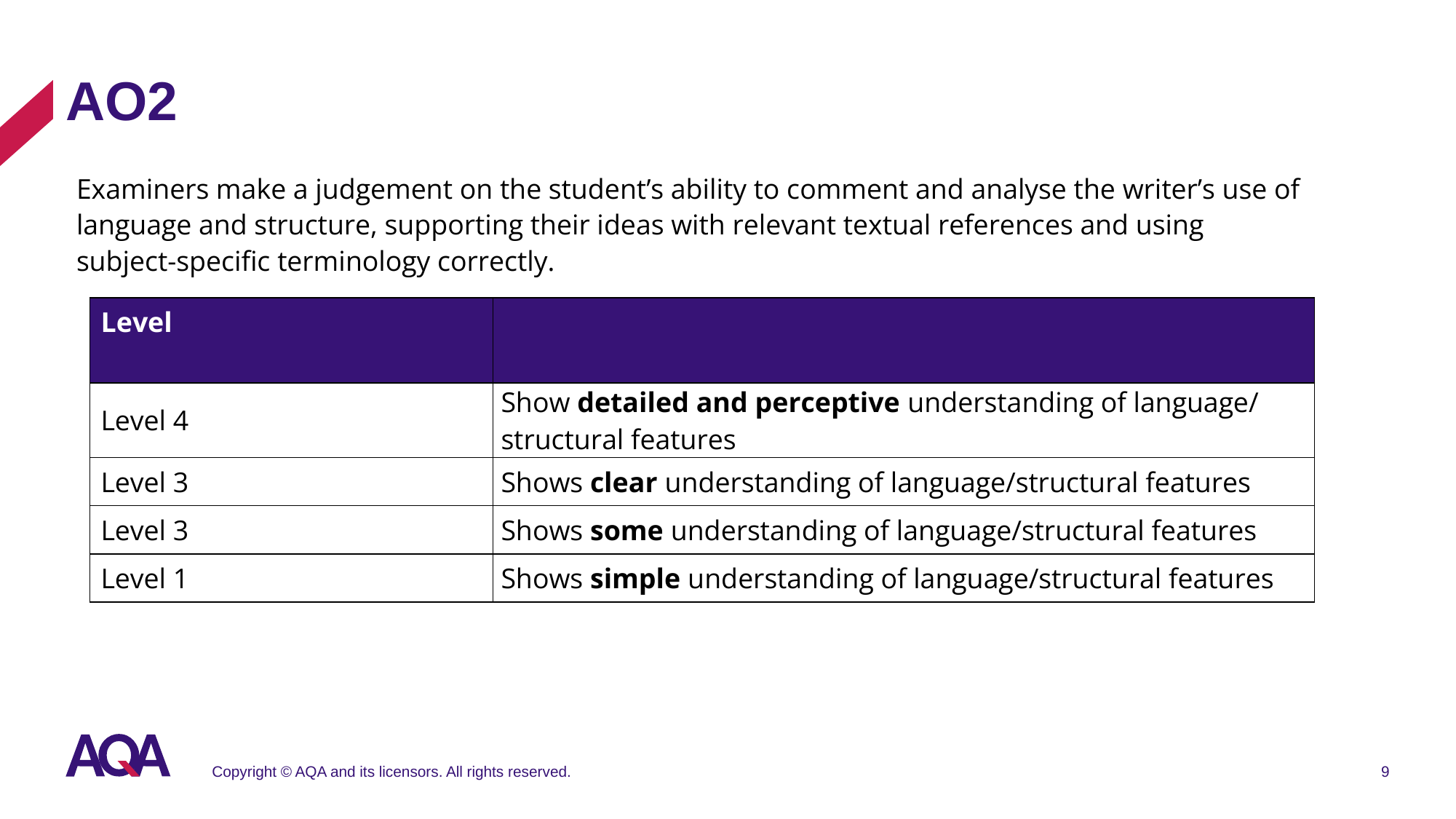

# AO2
Examiners make a judgement on the student’s ability to comment and analyse the writer’s use of language and structure, supporting their ideas with relevant textual references and using
subject-specific terminology correctly.

| Level |  |
| --- | --- |
| Level 4 | Show detailed and perceptive understanding of language/ structural features |
| Level 3 | Shows clear understanding of language/structural features |
| Level 3 | Shows some understanding of language/structural features |
| Level 1 | Shows simple understanding of language/structural features |
Copyright © AQA and its licensors. All rights reserved.
9